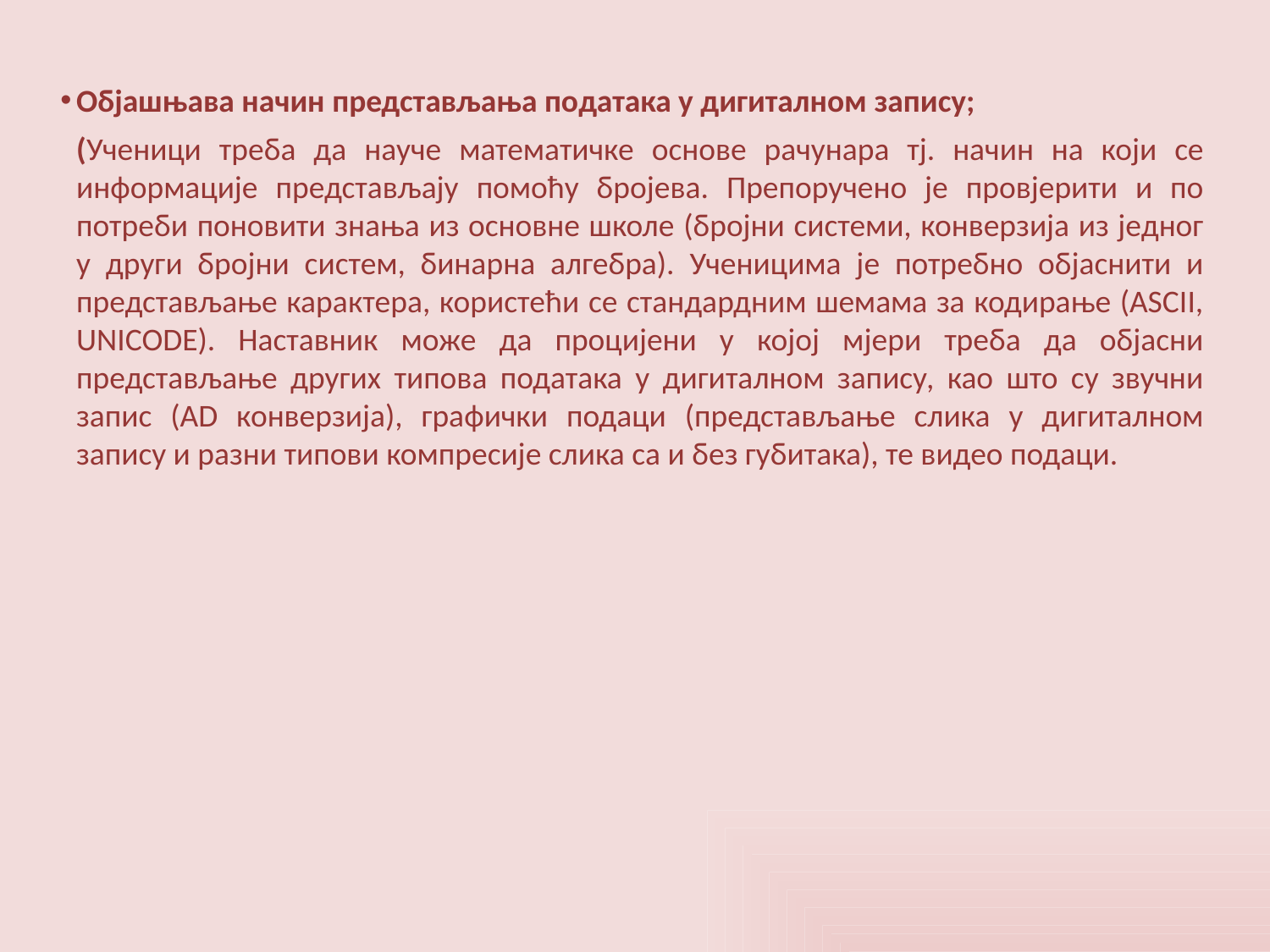

Објашњава начин представљања података у дигиталном запису;
(Ученици треба да науче математичке основе рачунара тј. начин на који се информације представљају помоћу бројева. Препоручено је провјерити и по потреби поновити знања из основне школе (бројни системи, конверзија из једног у други бројни систем, бинарна алгебра). Ученицима је потребно објаснити и представљање карактера, користећи се стандардним шемама за кодирање (ASCII, UNICODE). Наставник може да процијени у којој мјери треба да објасни представљање других типова података у дигиталном запису, као што су звучни запис (AD конверзија), графички подаци (представљање слика у дигиталном запису и разни типови компресије слика са и без губитака), те видео подаци.